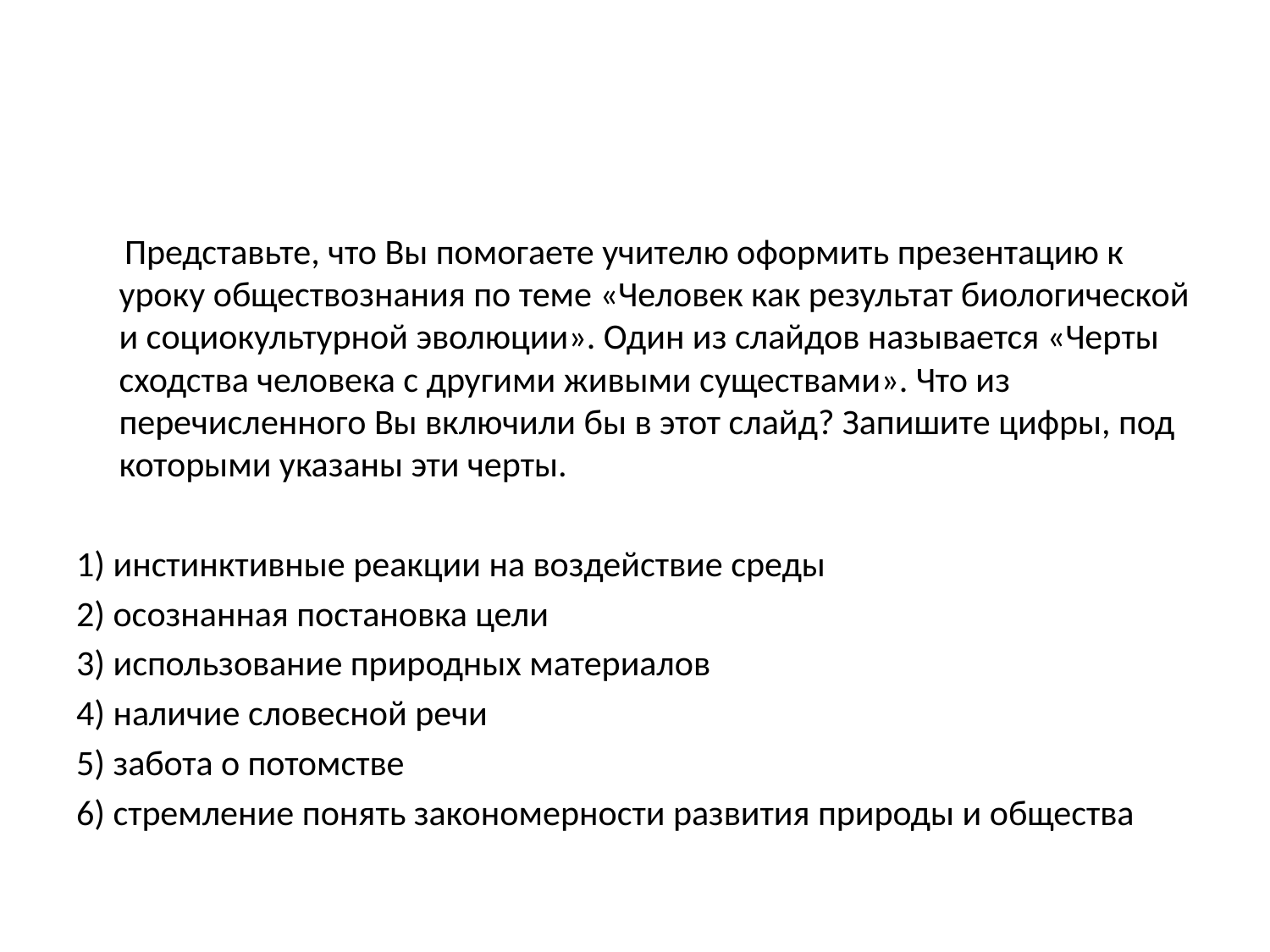

#
      Представьте, что Вы помогаете учителю оформить презентацию к уроку обществознания по теме «Человек как результат биологической и социокультурной эволюции». Один из слайдов называется «Черты сходства человека с другими живыми существами». Что из перечисленного Вы включили бы в этот слайд? Запишите цифры, под которыми указаны эти черты.

1) инстинктивные реакции на воздействие среды
2) осознанная постановка цели
3) использование природных материалов
4) наличие словесной речи
5) забота о потомстве
6) стремление понять закономерности развития природы и общества